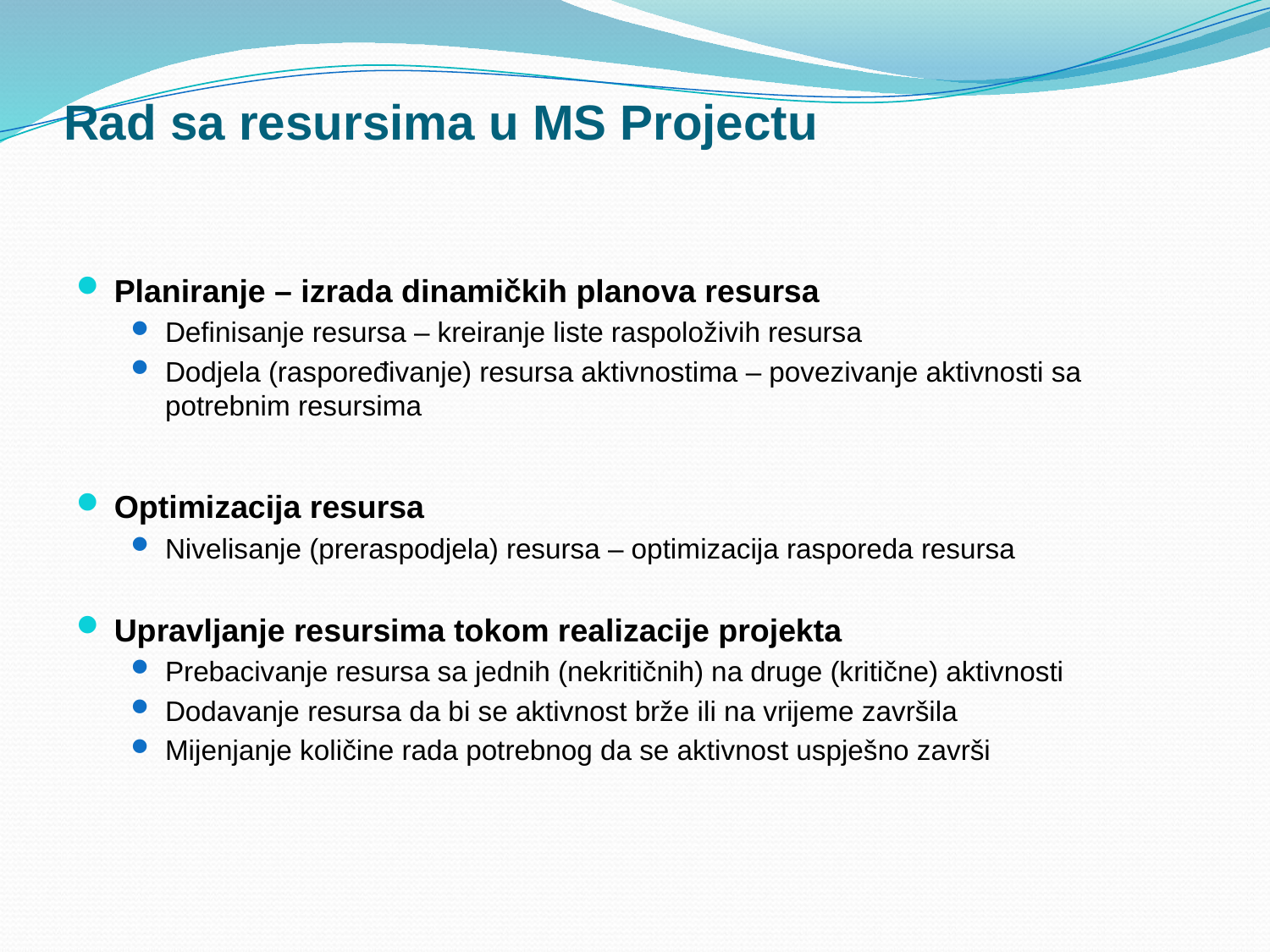

# Rad sa resursima u MS Projectu
Planiranje – izrada dinamičkih planova resursa
Definisanje resursa – kreiranje liste raspoloživih resursa
Dodjela (raspoređivanje) resursa aktivnostima – povezivanje aktivnosti sa potrebnim resursima

Optimizacija resursa
Nivelisanje (preraspodjela) resursa – optimizacija rasporeda resursa

Upravljanje resursima tokom realizacije projekta
Prebacivanje resursa sa jednih (nekritičnih) na druge (kritične) aktivnosti
Dodavanje resursa da bi se aktivnost brže ili na vrijeme završila
Mijenjanje količine rada potrebnog da se aktivnost uspješno završi